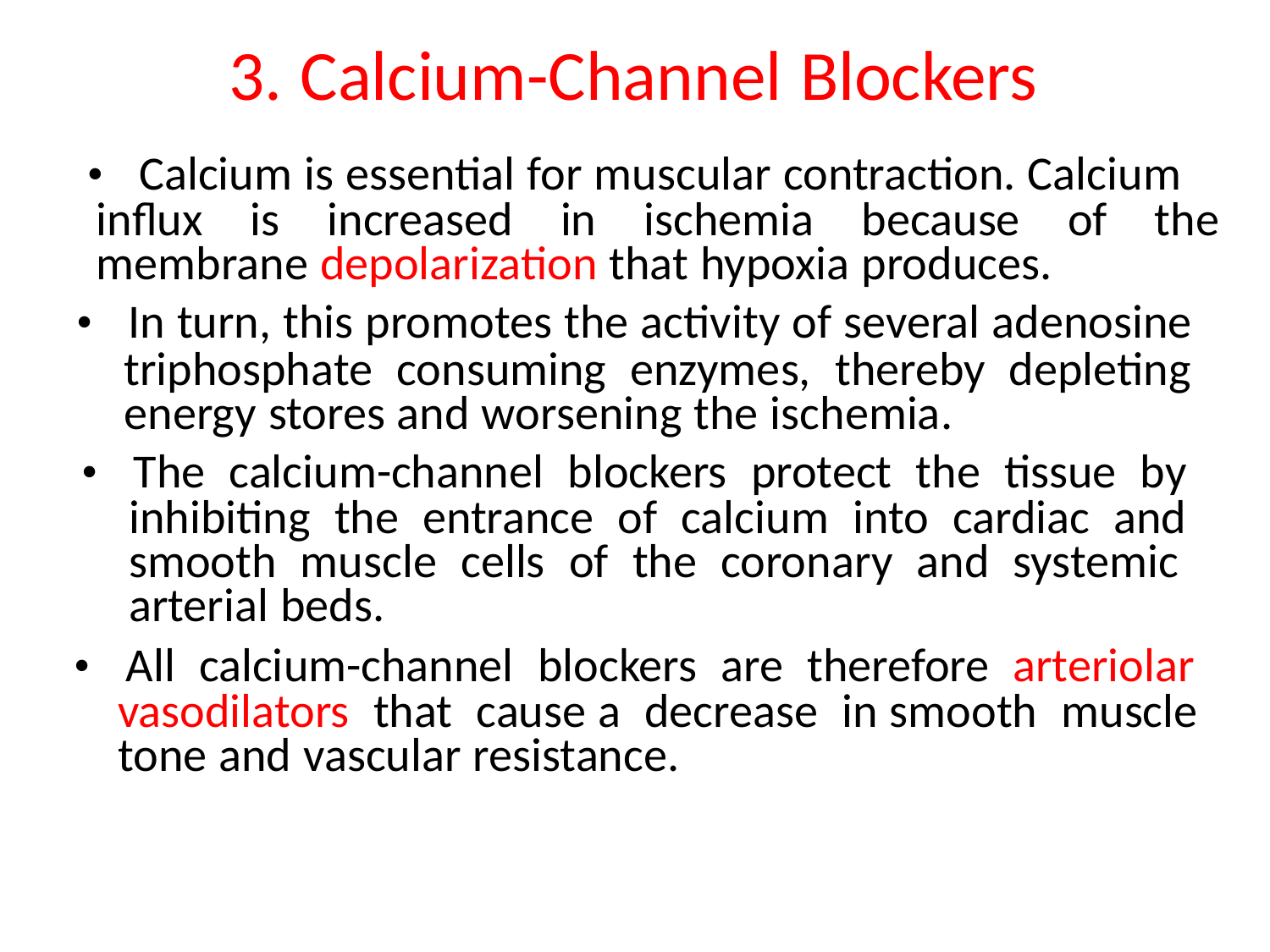

3. Calcium-Channel Blockers
•   Calcium is essential for muscular contraction. Calcium
influx    is    increased    in    ischemia    because    of    the
membrane depolarization that hypoxia produces.
•   In turn, this promotes the activity of several adenosine
triphosphate  consuming  enzymes,  thereby  depleting
energy stores and worsening the ischemia.
•   The  calcium-channel  blockers  protect  the  tissue  by
inhibiting  the  entrance  of  calcium  into  cardiac  and
smooth  muscle  cells  of  the  coronary  and  systemic
arterial beds.
•   All  calcium-channel  blockers  are  therefore  arteriolar
vasodilators  that  cause a  decrease  in smooth  muscle
tone and vascular resistance.